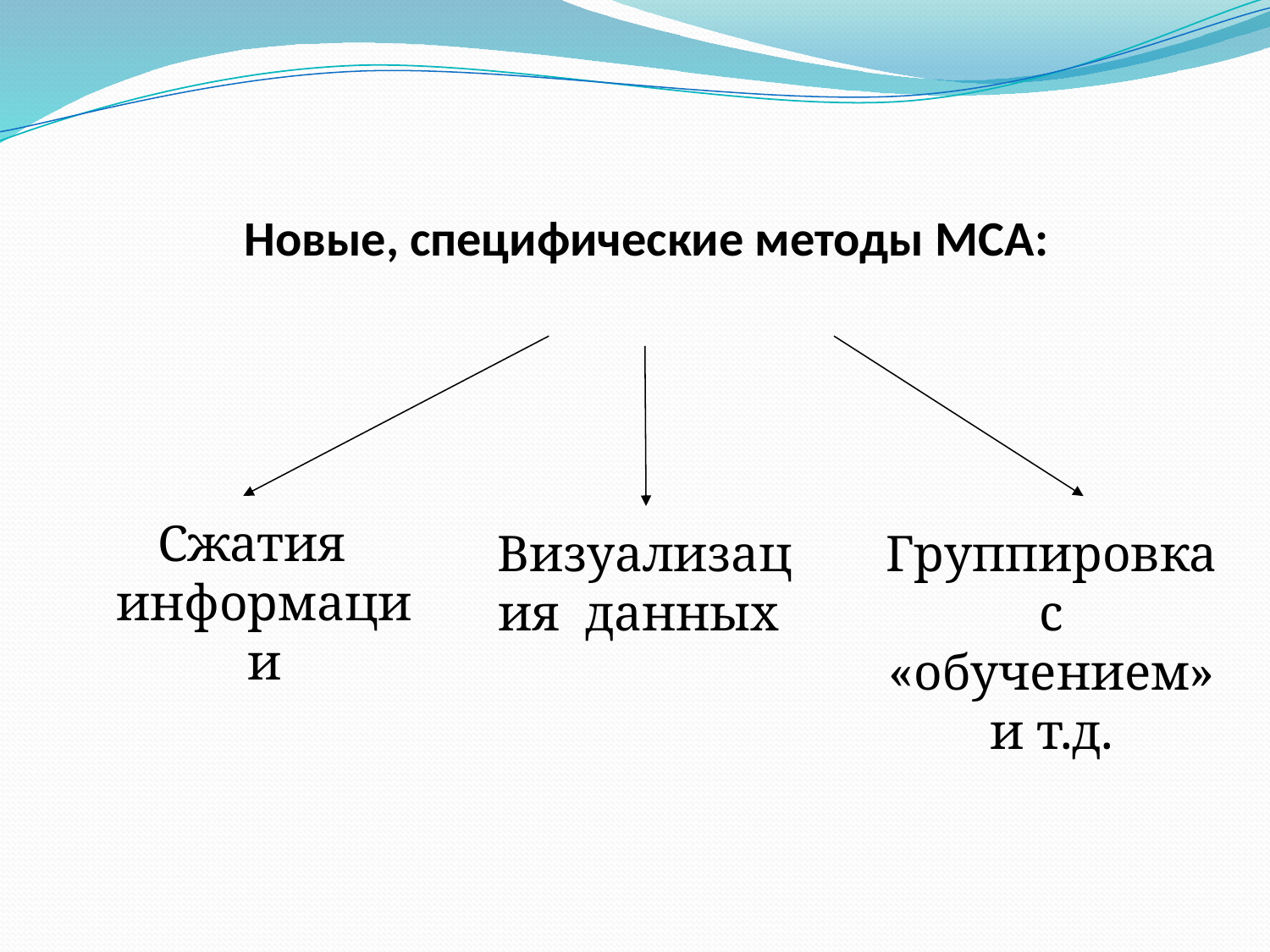

# Новые, специфические методы МСА:

Сжатия   информации
Визуализация  данных

Группировка с «обучением» и т.д.